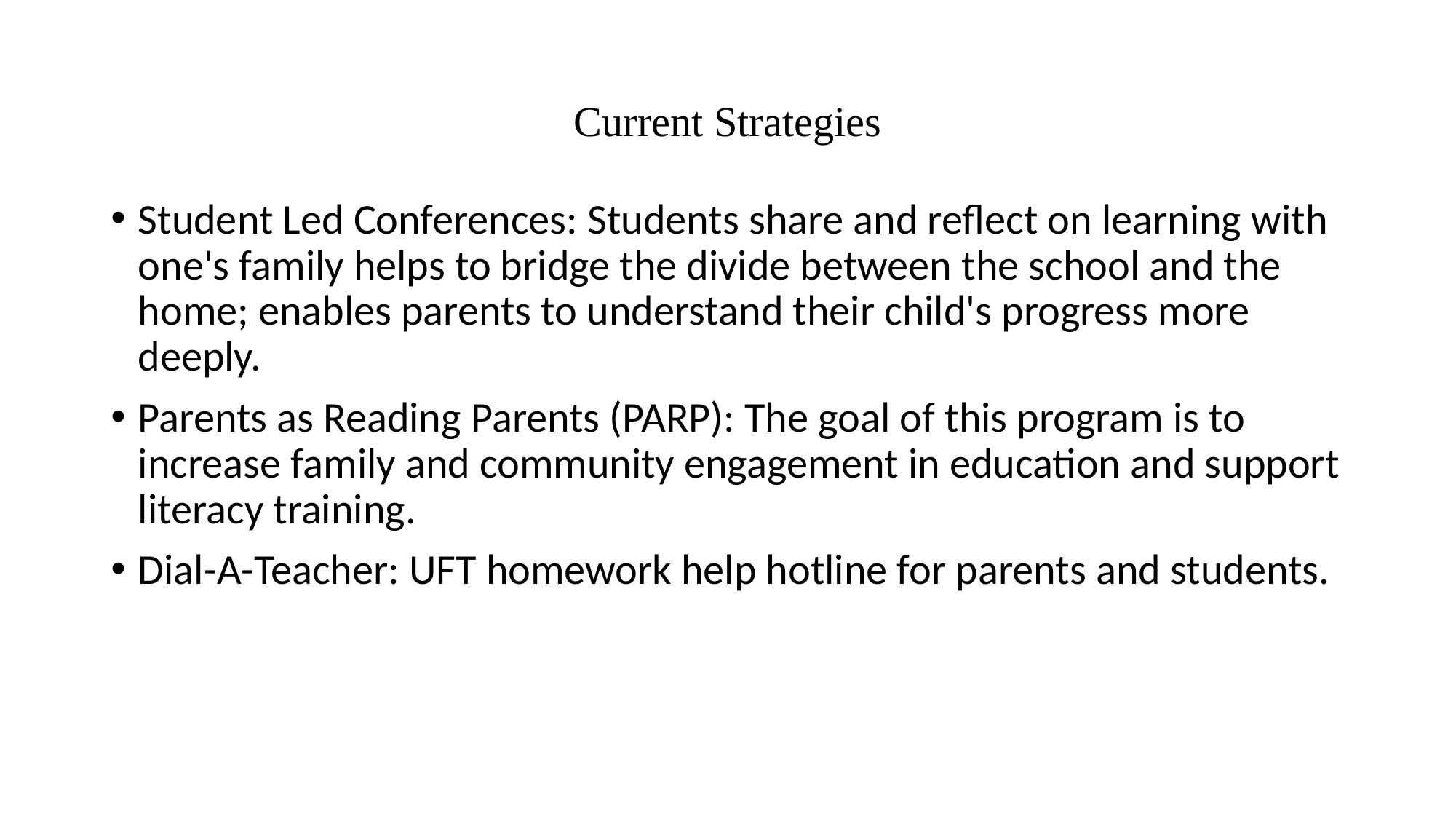

# Current Strategies
Student Led Conferences: Students share and reflect on learning with one's family helps to bridge the divide between the school and the home; enables parents to understand their child's progress more deeply.
Parents as Reading Parents (PARP): The goal of this program is to increase family and community engagement in education and support literacy training.
Dial-A-Teacher: UFT homework help hotline for parents and students.